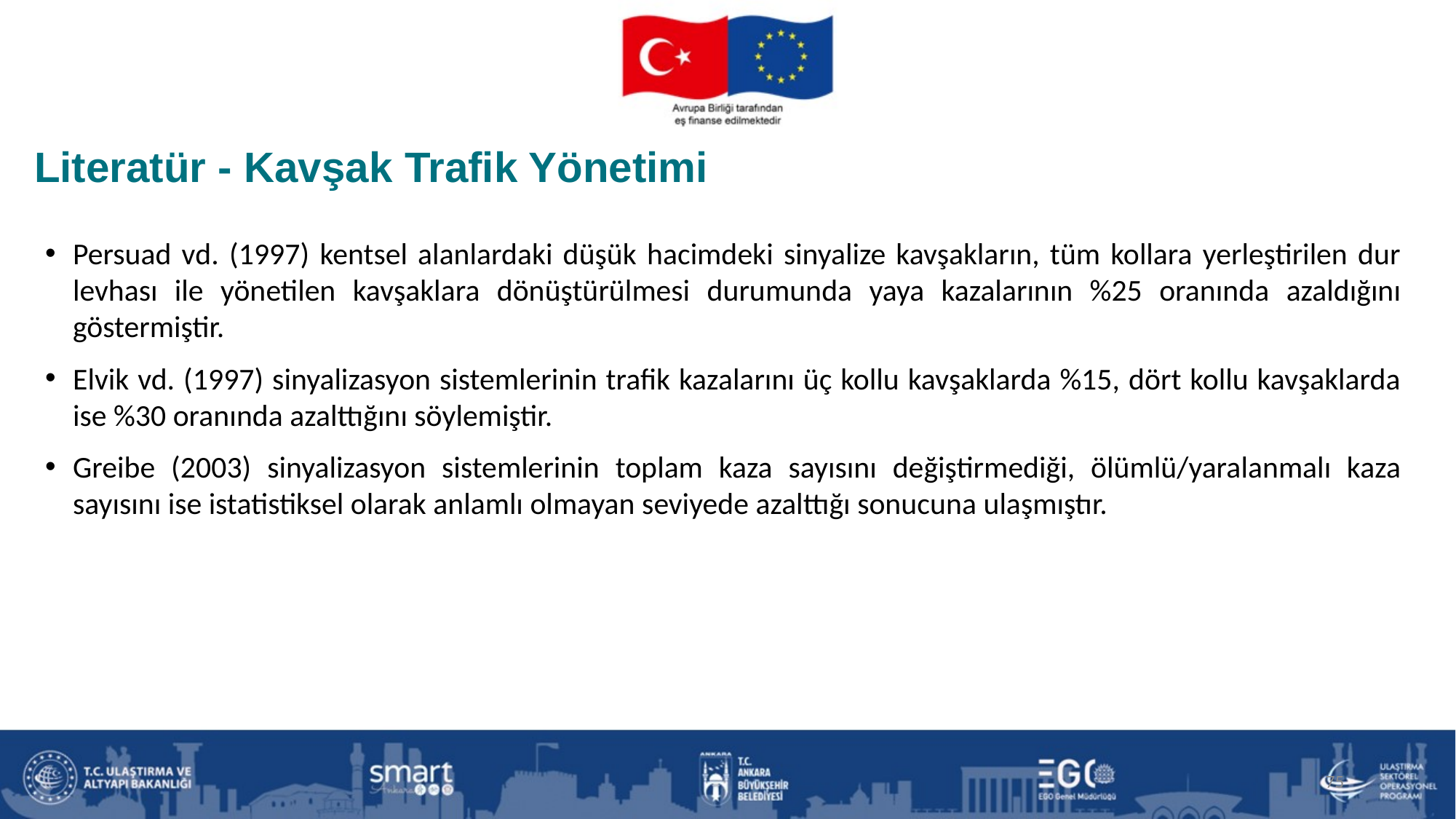

Literatür - Kavşak Trafik Yönetimi

Persuad vd. (1997) kentsel alanlardaki düşük hacimdeki sinyalize kavşakların, tüm kollara yerleştirilen dur levhası ile yönetilen kavşaklara dönüştürülmesi durumunda yaya kazalarının %25 oranında azaldığını göstermiştir.
Elvik vd. (1997) sinyalizasyon sistemlerinin trafik kazalarını üç kollu kavşaklarda %15, dört kollu kavşaklarda ise %30 oranında azalttığını söylemiştir.
Greibe (2003) sinyalizasyon sistemlerinin toplam kaza sayısını değiştirmediği, ölümlü/yaralanmalı kaza sayısını ise istatistiksel olarak anlamlı olmayan seviyede azalttığı sonucuna ulaşmıştır.

75